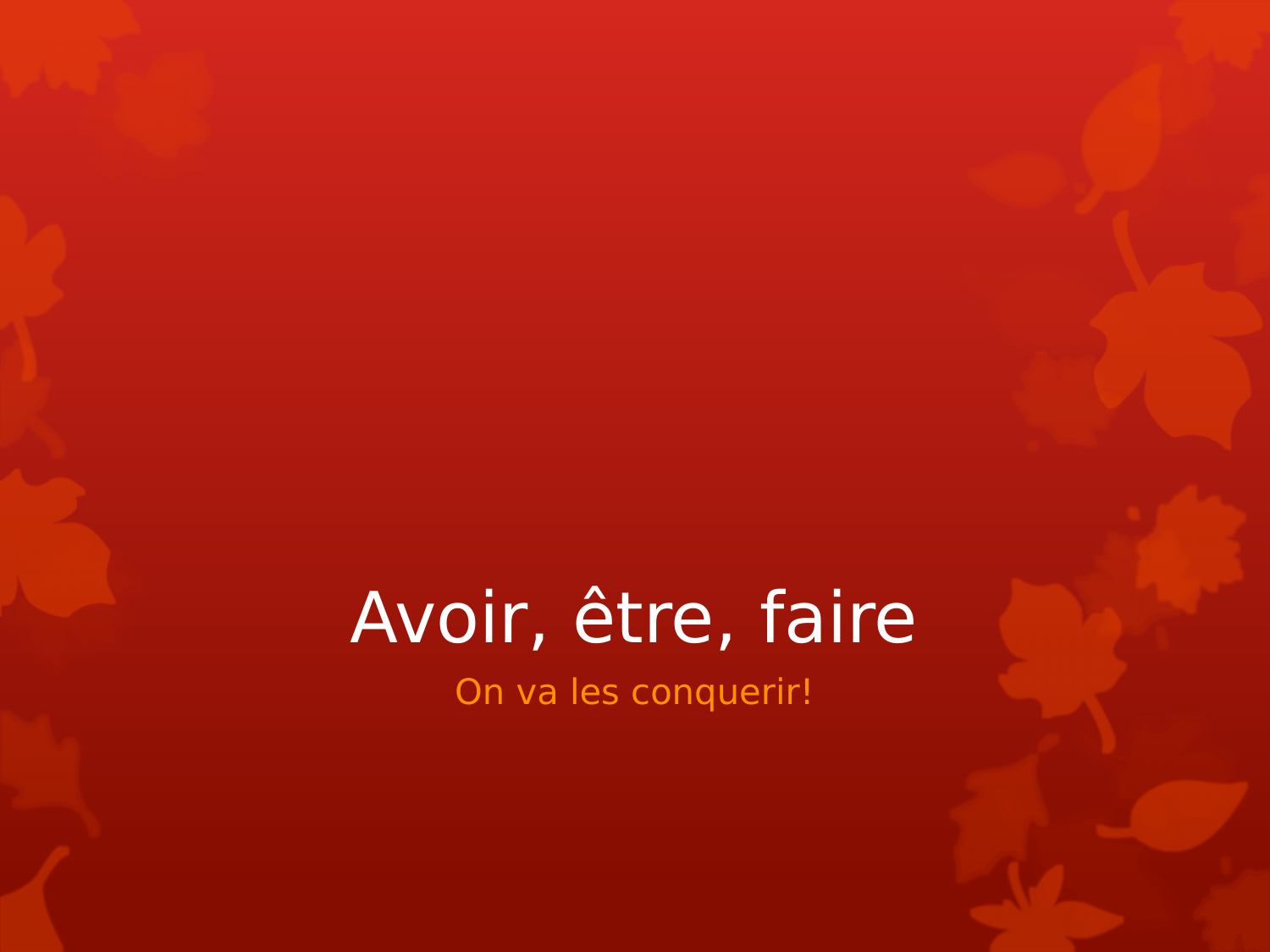

# Avoir, être, faire
On va les conquerir!